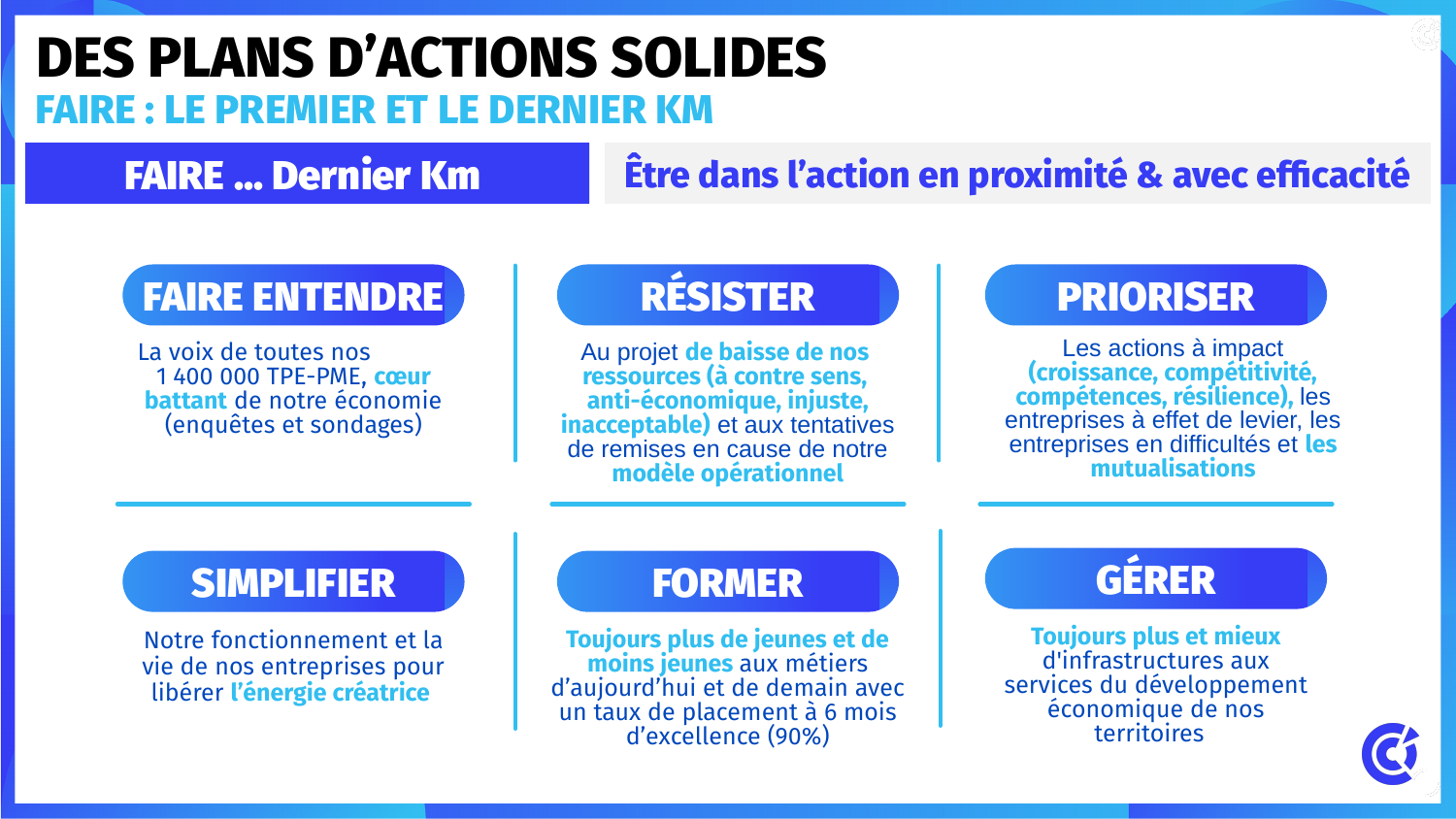

FAIRE … 1er Km
Inspirer & inciter

# DES planS d’actionS solideS
Faire : le premier et le dernier km
FAIRE … Dernier Km
Être dans l’action en proximité & avec efficacité
FAIRE ENTENDRE
RÉSISTER
PRIORISER
Les actions à impact (croissance, compétitivité, compétences, résilience), les entreprises à effet de levier, les entreprises en difficultés et les mutualisations
La voix de toutes nos             1 400 000 TPE-PME, cœur battant de notre économie (enquêtes et sondages)
Au projet de baisse de nos  ressources (à contre sens,
anti-économique, injuste, inacceptable) et aux tentatives de remises en cause de notre modèle opérationnel
GÉRER
SIMPLIFIER
FORMER
Toujours plus et mieux d'infrastructures aux services du développement économique de nos territoires
Notre fonctionnement et la vie de nos entreprises pour libérer l’énergie créatrice
Toujours plus de jeunes et de moins jeunes aux métiers d’aujourd’hui et de demain avec un taux de placement à 6 mois d’excellence (90%)